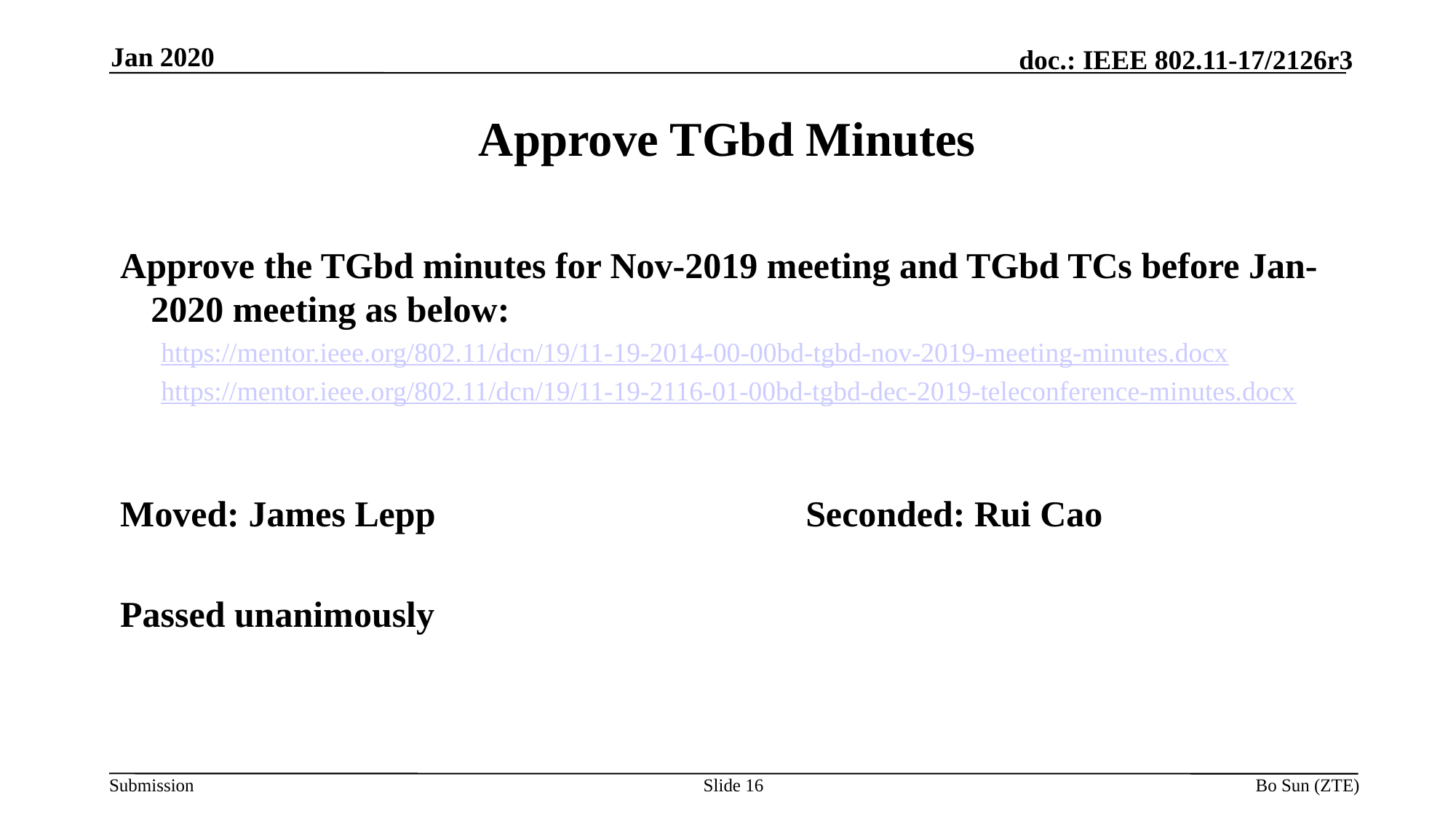

Jan 2020
# Approve TGbd Minutes
Approve the TGbd minutes for Nov-2019 meeting and TGbd TCs before Jan-2020 meeting as below:
https://mentor.ieee.org/802.11/dcn/19/11-19-2014-00-00bd-tgbd-nov-2019-meeting-minutes.docx
https://mentor.ieee.org/802.11/dcn/19/11-19-2116-01-00bd-tgbd-dec-2019-teleconference-minutes.docx

Moved: James Lepp				Seconded: Rui Cao

Passed unanimously

Slide 16
Bo Sun (ZTE)